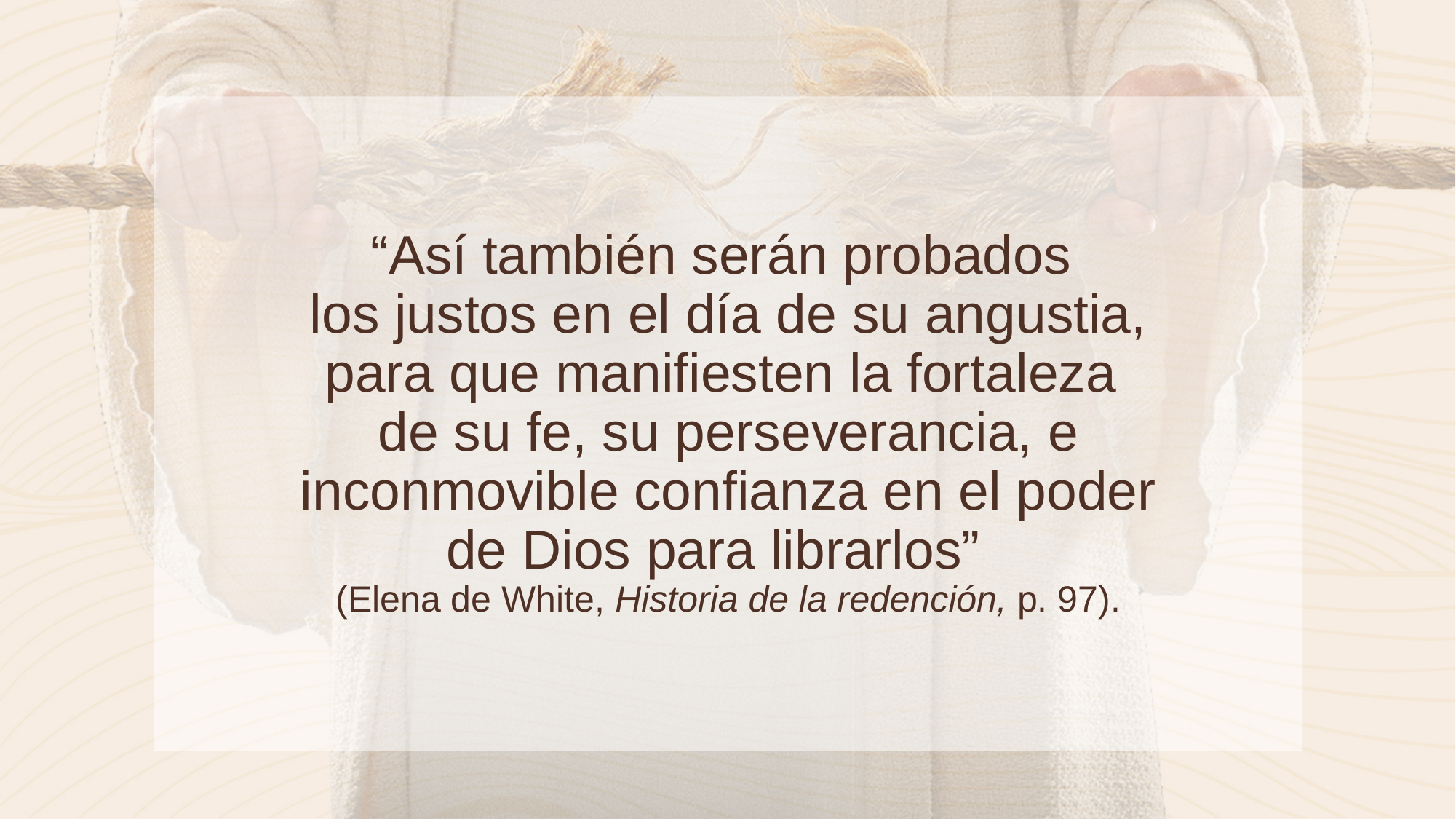

“Así también serán probados
los justos en el día de su angustia, para que manifiesten la fortaleza
de su fe, su perseverancia, e inconmovible confianza en el poder de Dios para librarlos”
(Elena de White, Historia de la redención, p. 97).